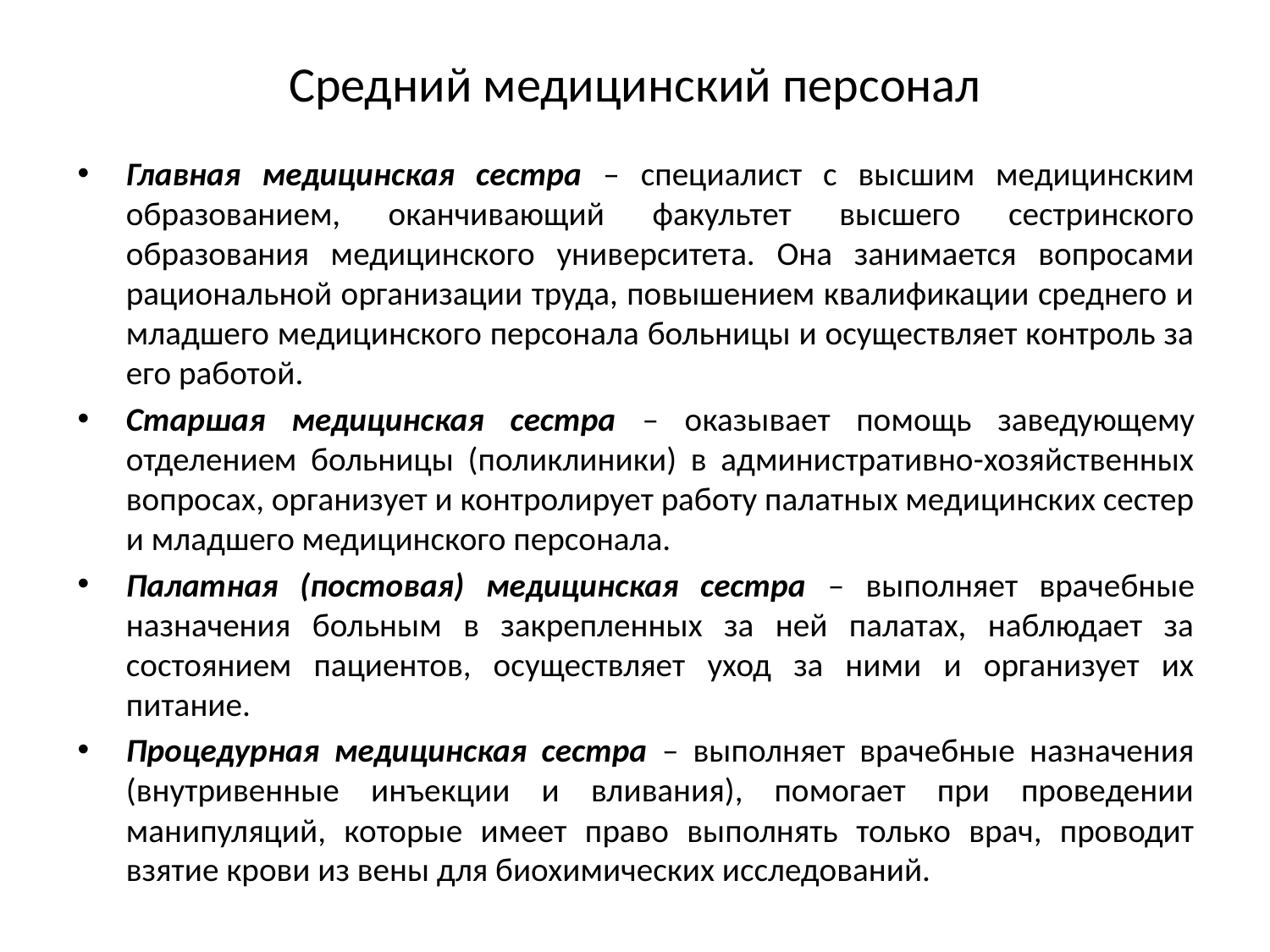

# Средний медицинский персонал
Главная медицинская сестра – специалист с высшим медицинским образованием, оканчивающий факультет высшего сестринского образования медицинского университета. Она занимается вопросами рациональной организации труда, повышением квалификации среднего и младшего медицинского персонала больницы и осуществляет контроль за его работой.
Старшая медицинская сестра – оказывает помощь заведующему отделением больницы (поликлиники) в административно-хозяйственных вопросах, организует и контролирует работу палатных медицинских сестер и младшего медицинского персонала.
Палатная (постовая) медицинская сестра – выполняет врачебные назначения больным в закрепленных за ней палатах, наблюдает за состоянием пациентов, осуществляет уход за ними и организует их питание.
Процедурная медицинская сестра – выполняет врачебные назначения (внутривенные инъекции и вливания), помогает при проведении манипуляций, которые имеет право выполнять только врач, проводит взятие крови из вены для биохимических исследований.